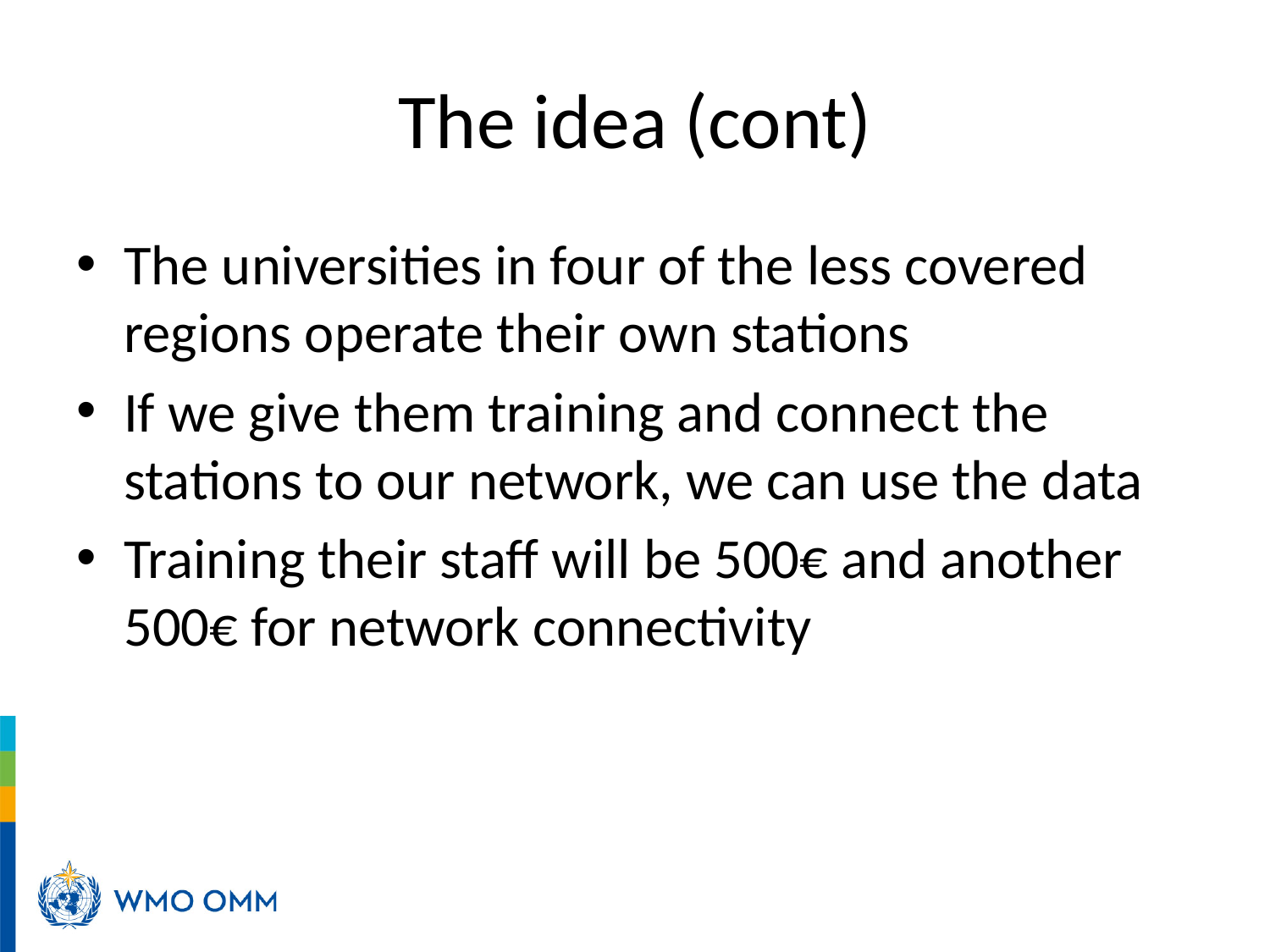

# The idea (cont)
The universities in four of the less covered regions operate their own stations
If we give them training and connect the stations to our network, we can use the data
Training their staff will be 500€ and another 500€ for network connectivity